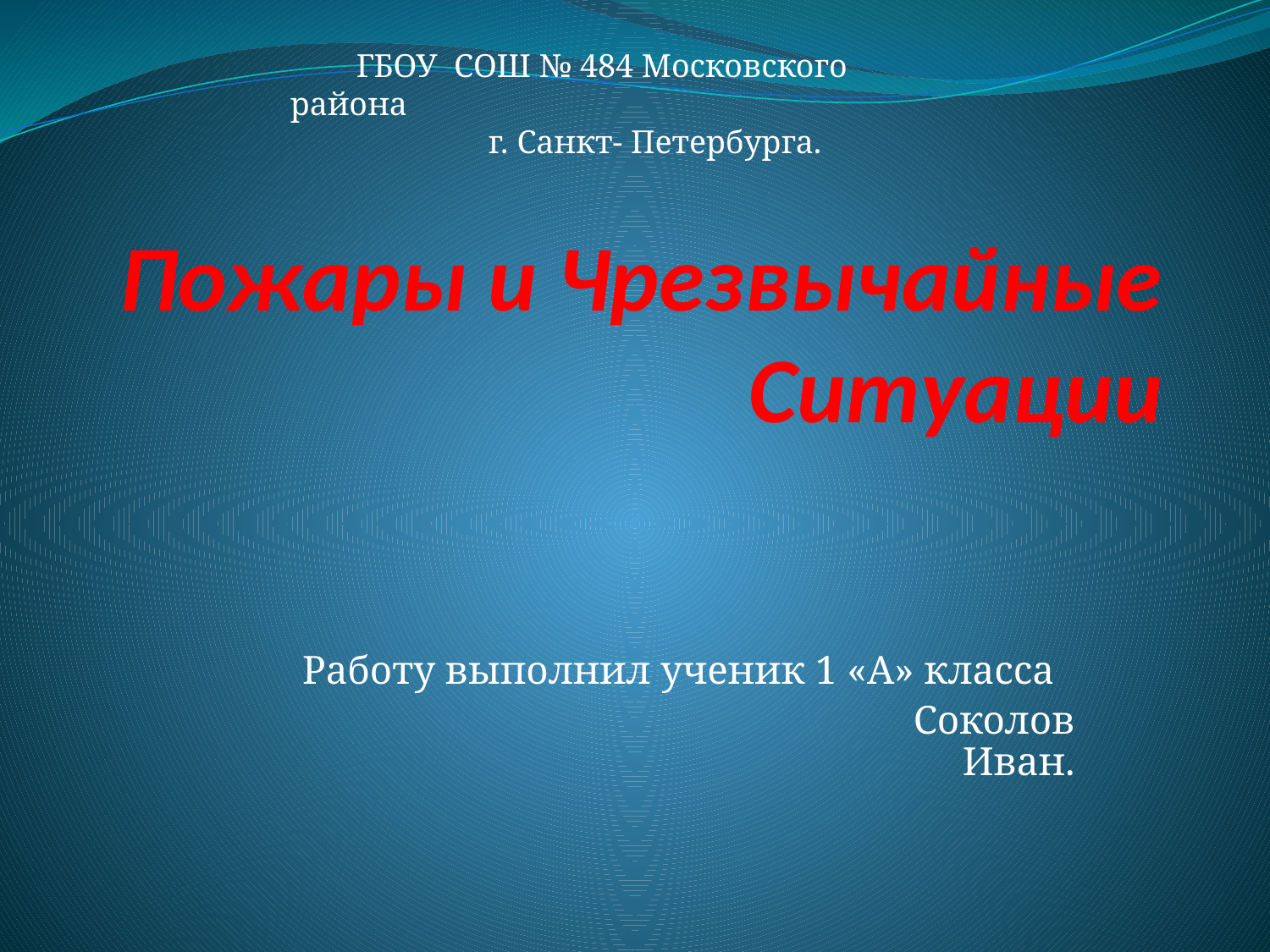

ГБОУ  СОШ № 484 Московского района
                        г. Санкт- Петербурга.
# Пожары и Чрезвычайные Ситуации
 Работу выполнил ученик 1 «А» класса
                                                            Соколов Иван.